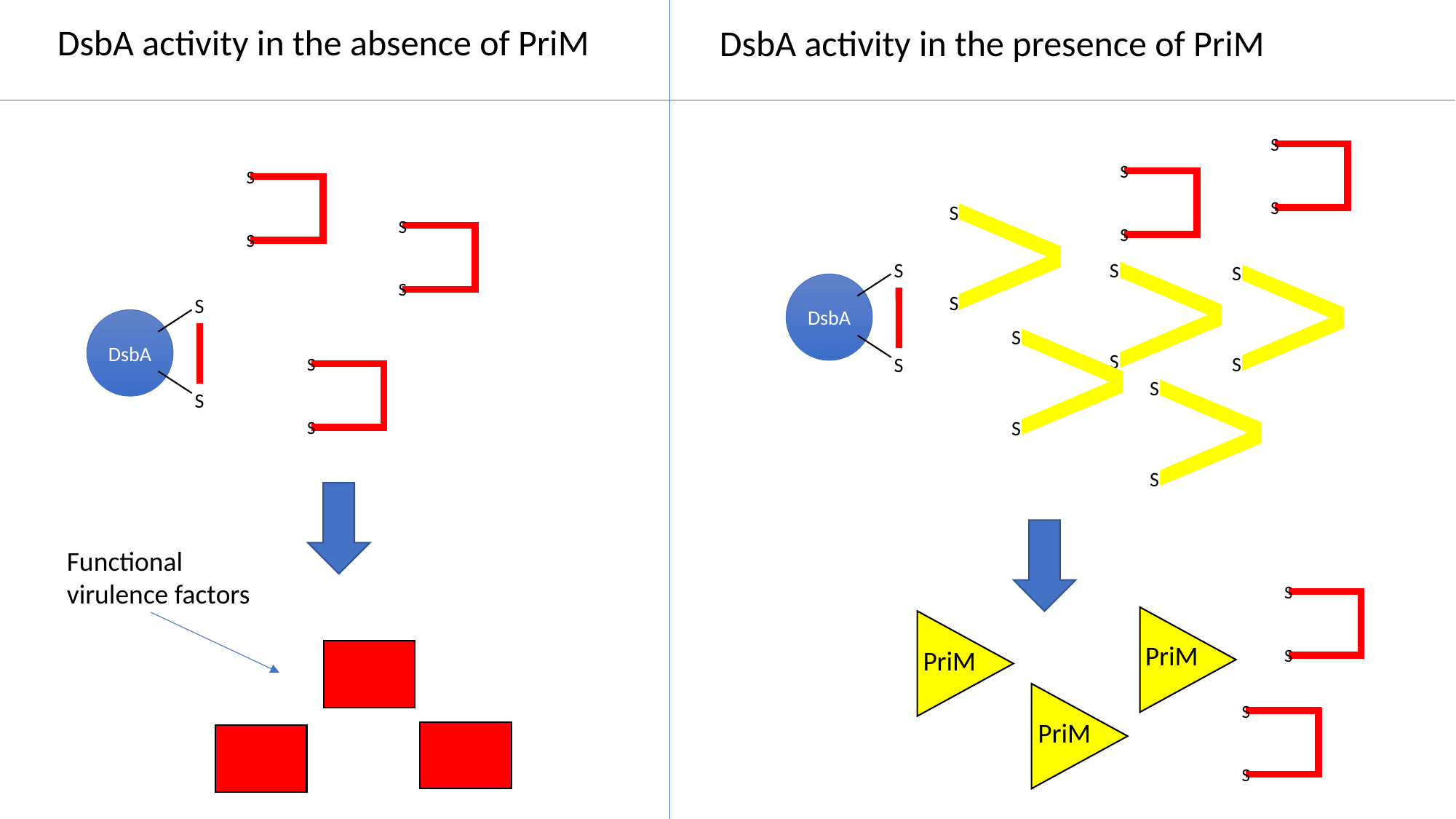

DsbA activity in the absence of PriM
DsbA activity in the presence of PriM
>
S
S
S
S
S
S
S
S
>
S
S
>
S
S
S
S
>
S
S
S
S
DsbA
>
S
S
S
S
DsbA
S
S

Functional virulence factors
S
S

PriM
PriM

S
S
PriM